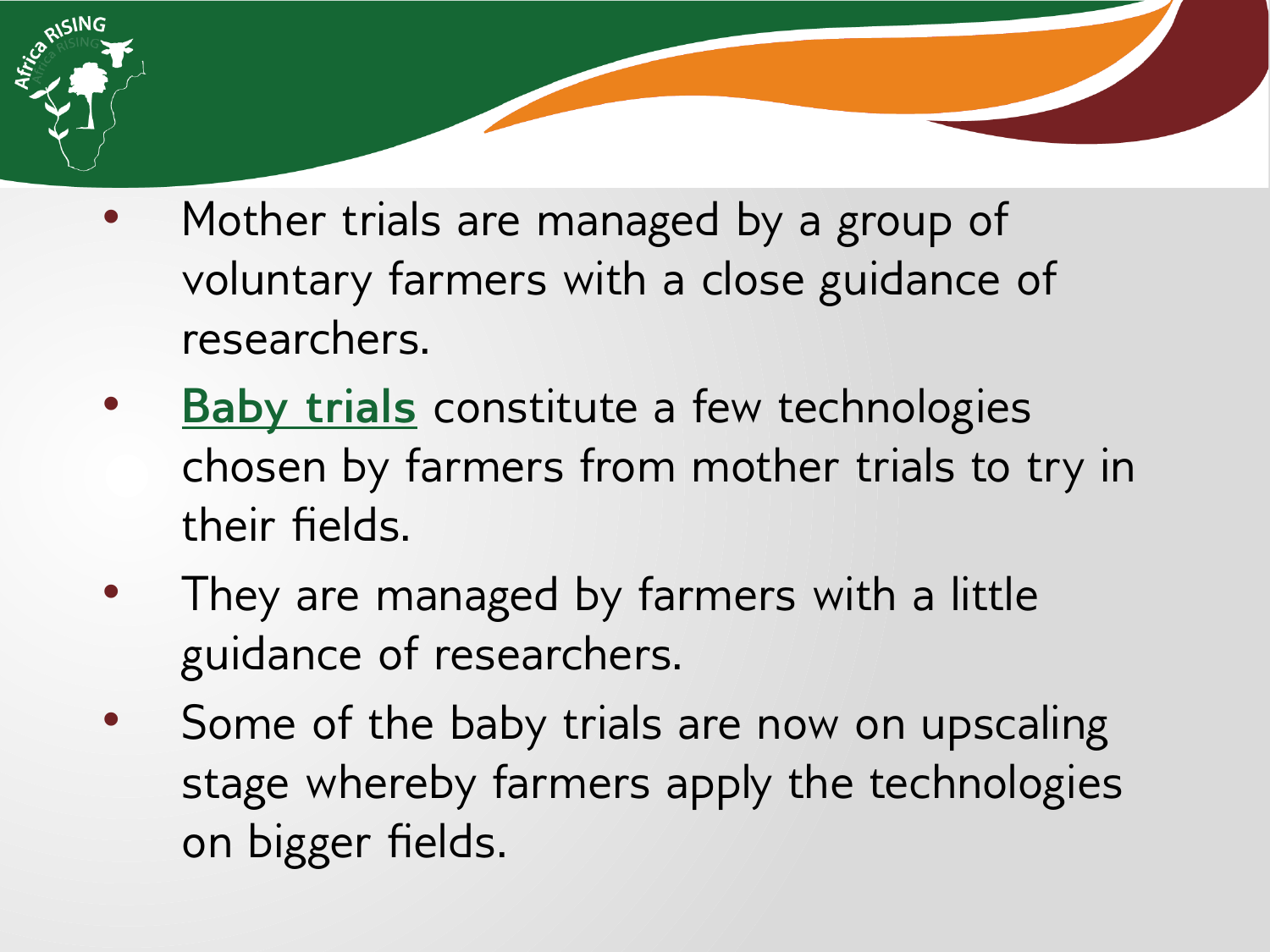

Mother trials are managed by a group of voluntary farmers with a close guidance of researchers.
Baby trials constitute a few technologies chosen by farmers from mother trials to try in their fields.
They are managed by farmers with a little guidance of researchers.
Some of the baby trials are now on upscaling stage whereby farmers apply the technologies on bigger fields.